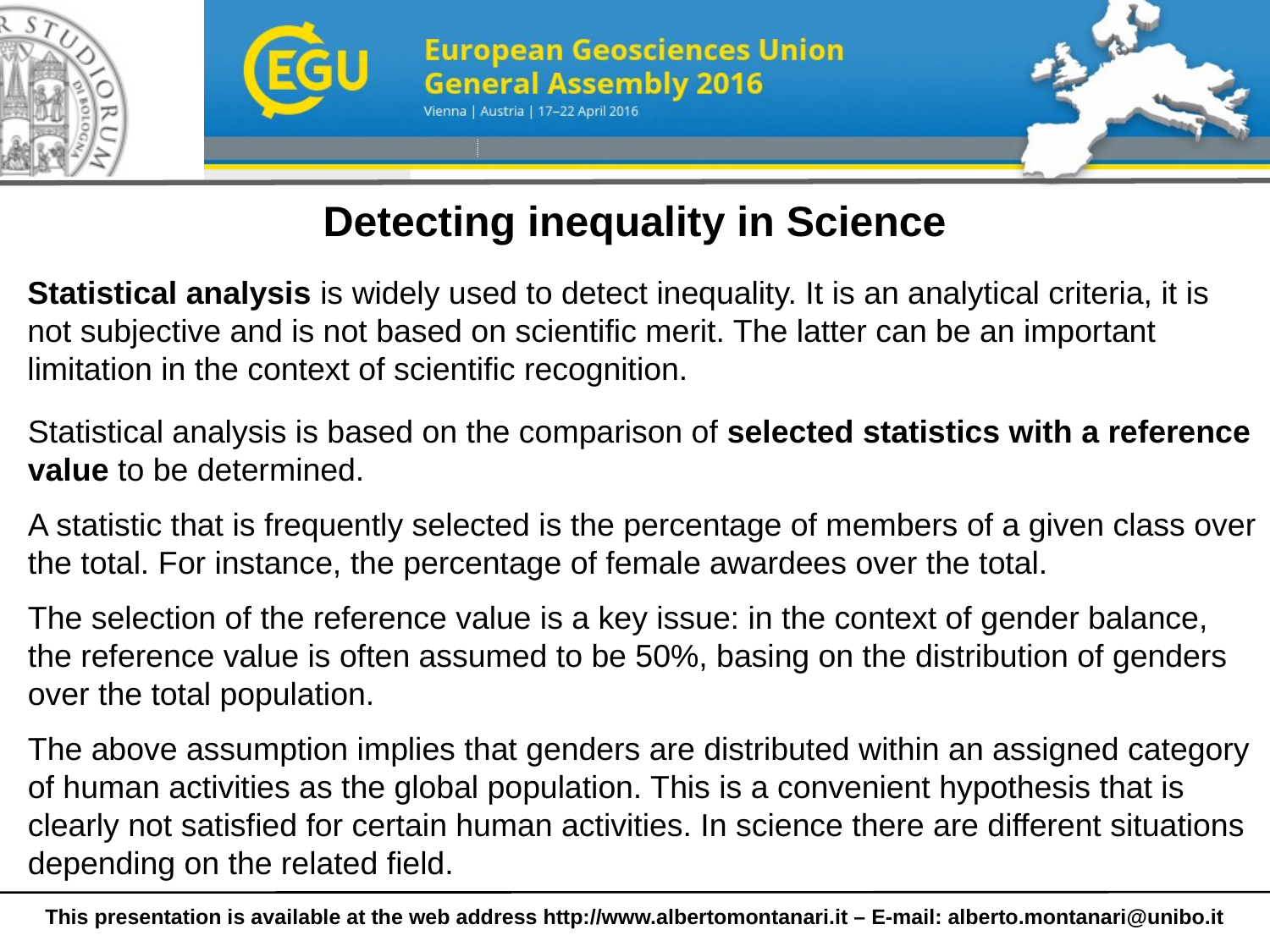

Detecting inequality in Science
Statistical analysis is widely used to detect inequality. It is an analytical criteria, it is not subjective and is not based on scientific merit. The latter can be an important limitation in the context of scientific recognition.
Statistical analysis is based on the comparison of selected statistics with a reference value to be determined.

A statistic that is frequently selected is the percentage of members of a given class over the total. For instance, the percentage of female awardees over the total.

The selection of the reference value is a key issue: in the context of gender balance, the reference value is often assumed to be 50%, basing on the distribution of genders over the total population.

The above assumption implies that genders are distributed within an assigned category of human activities as the global population. This is a convenient hypothesis that is clearly not satisfied for certain human activities. In science there are different situations depending on the related field.